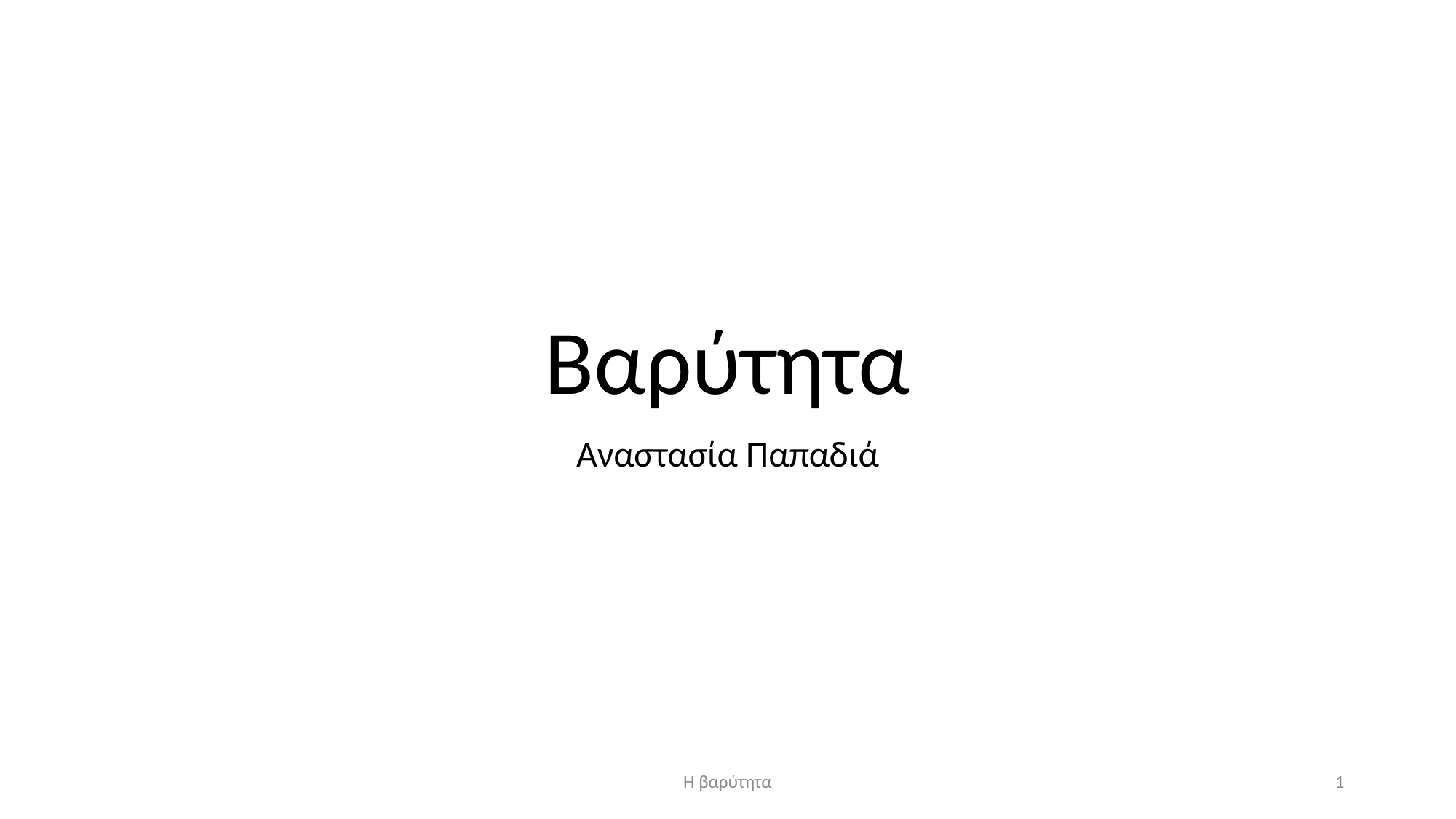

# Βαρύτητα
Αναστασία Παπαδιά
Η βαρύτητα
1